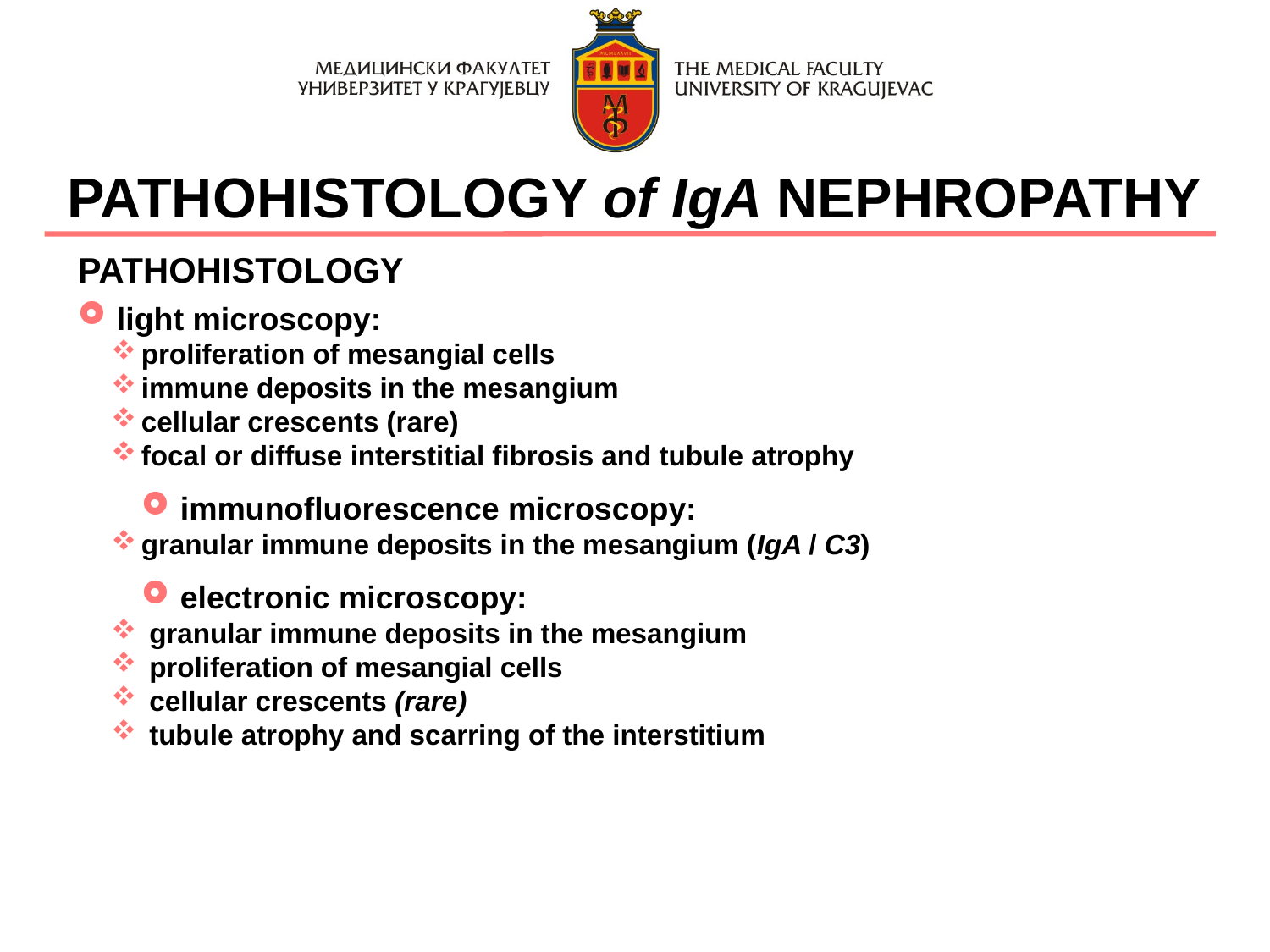

PATHOHISTOLOGY of IgA NEPHROPATHY

PATHOHISTOLOGY

 light microscopy:
proliferation of mesangial cells
immune deposits in the mesangium
cellular crescents (rare)
focal or diffuse interstitial fibrosis and tubule atrophy

 immunofluorescence microscopy:
granular immune deposits in the mesangium (IgA / C3)

 electronic microscopy:
 granular immune deposits in the mesangium
 proliferation of mesangial cells
 cellular crescents (rare)
 tubule atrophy and scarring of the interstitium